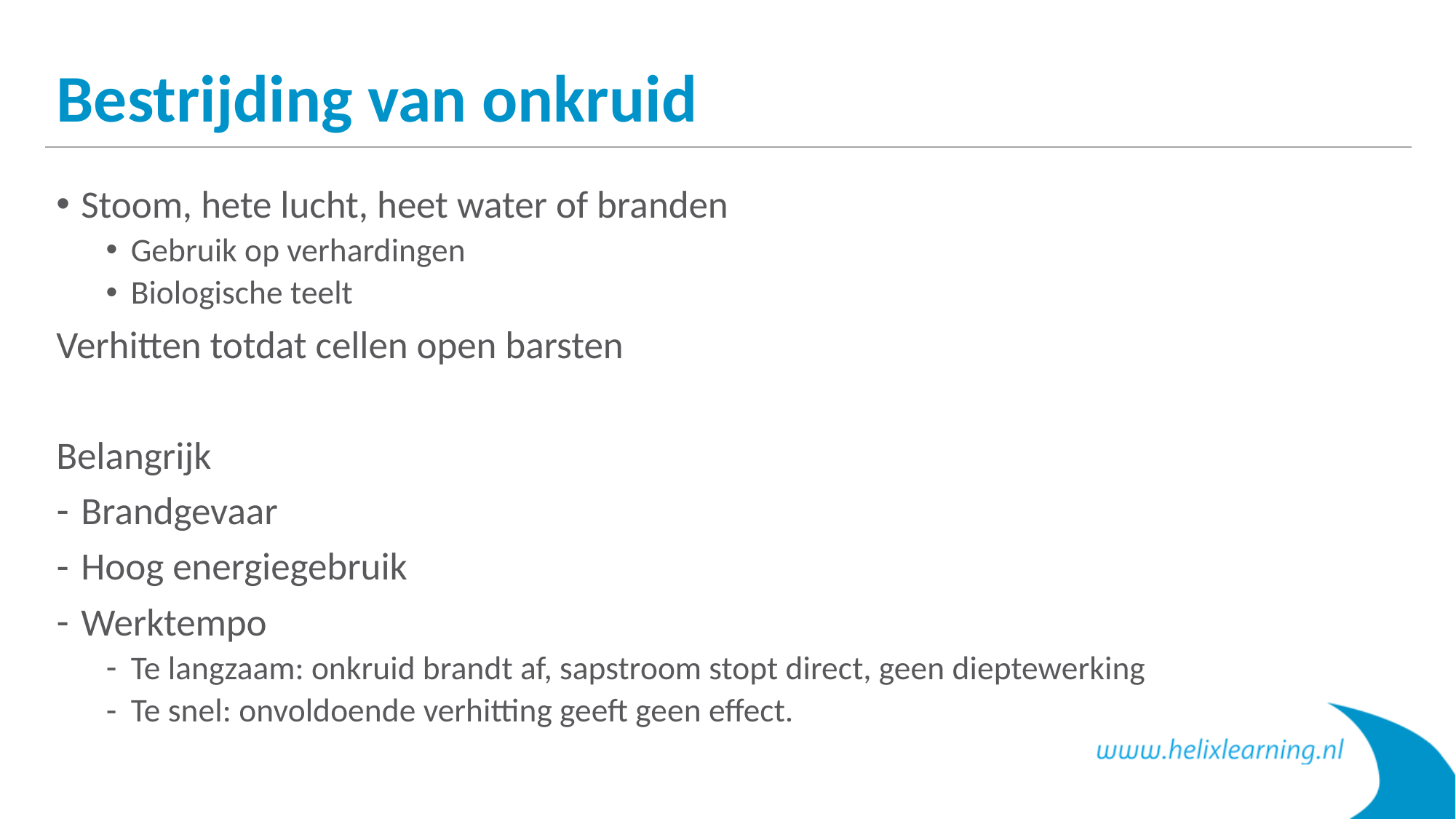

# Bestrijding van onkruid
Stoom, hete lucht, heet water of branden
Gebruik op verhardingen
Biologische teelt
Verhitten totdat cellen open barsten

Belangrijk
Brandgevaar
Hoog energiegebruik
Werktempo
Te langzaam: onkruid brandt af, sapstroom stopt direct, geen dieptewerking
Te snel: onvoldoende verhitting geeft geen effect.